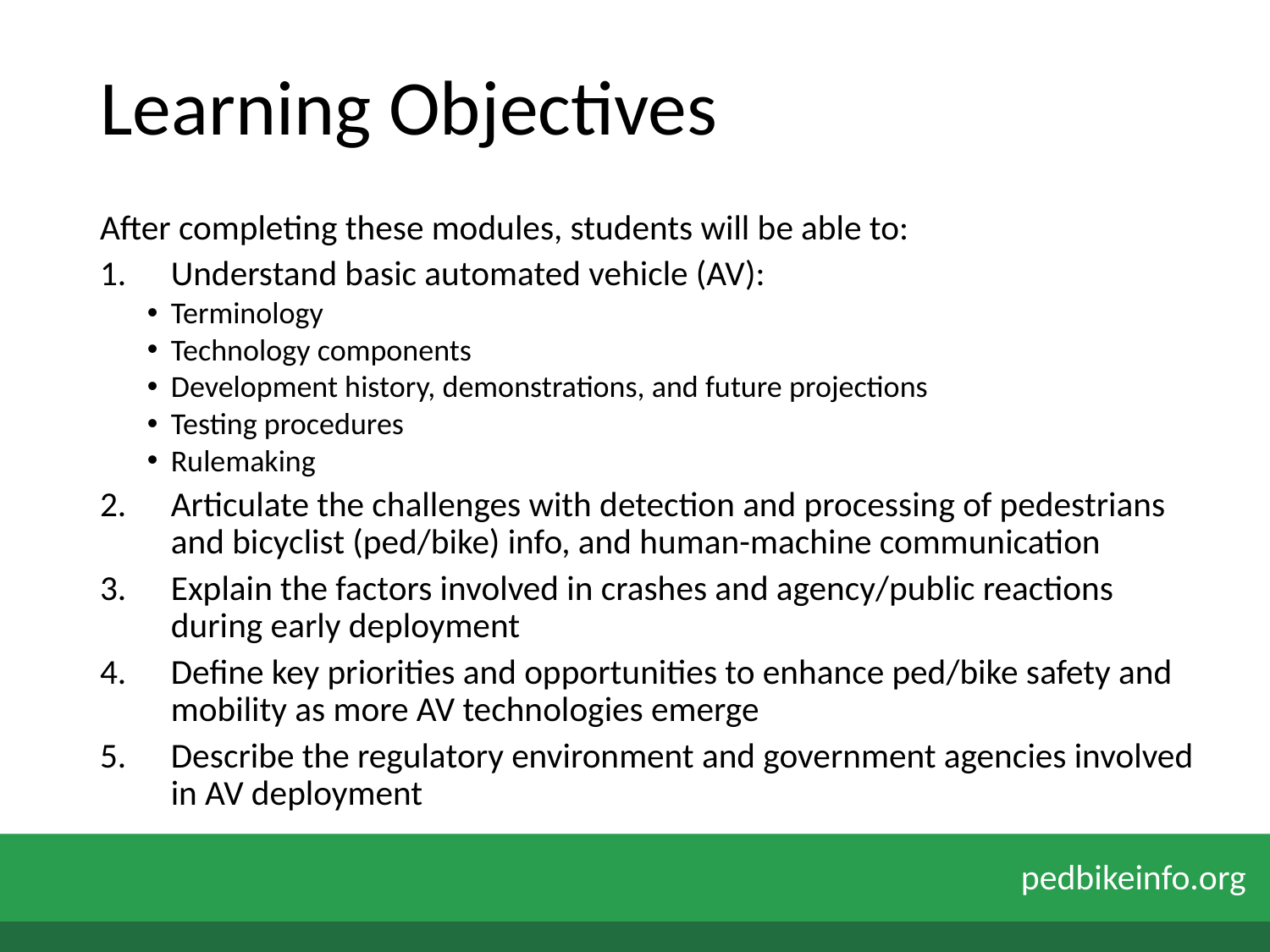

# Learning Objectives
After completing these modules, students will be able to:
Understand basic automated vehicle (AV):
Terminology
Technology components
Development history, demonstrations, and future projections
Testing procedures
Rulemaking
Articulate the challenges with detection and processing of pedestrians and bicyclist (ped/bike) info, and human-machine communication
Explain the factors involved in crashes and agency/public reactions during early deployment
Define key priorities and opportunities to enhance ped/bike safety and mobility as more AV technologies emerge
Describe the regulatory environment and government agencies involved in AV deployment